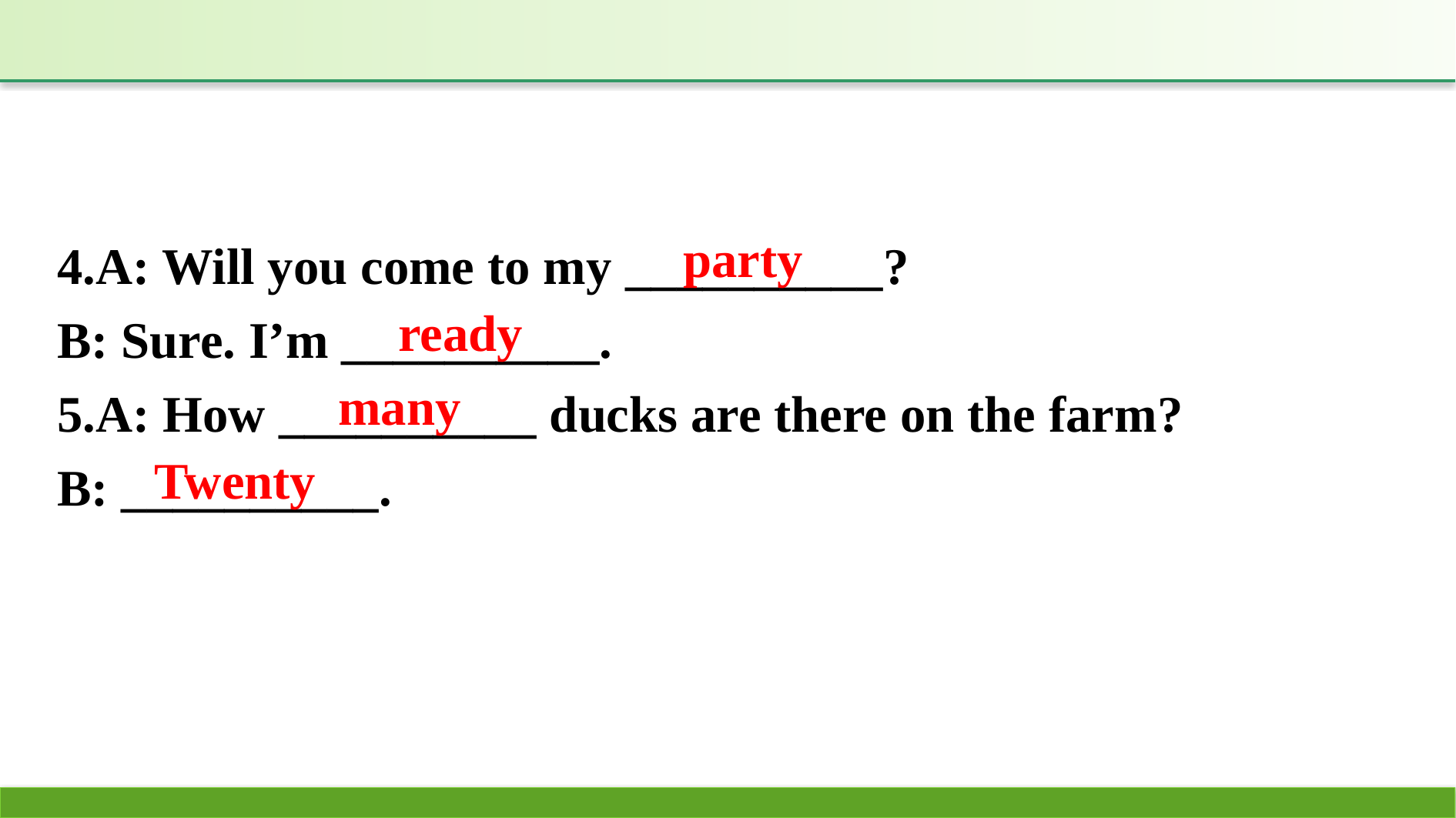

4.A: Will you come to my __________?
B: Sure. I’m __________.
5.A: How __________ ducks are there on the farm?
B: __________.
party
ready
many
Twenty